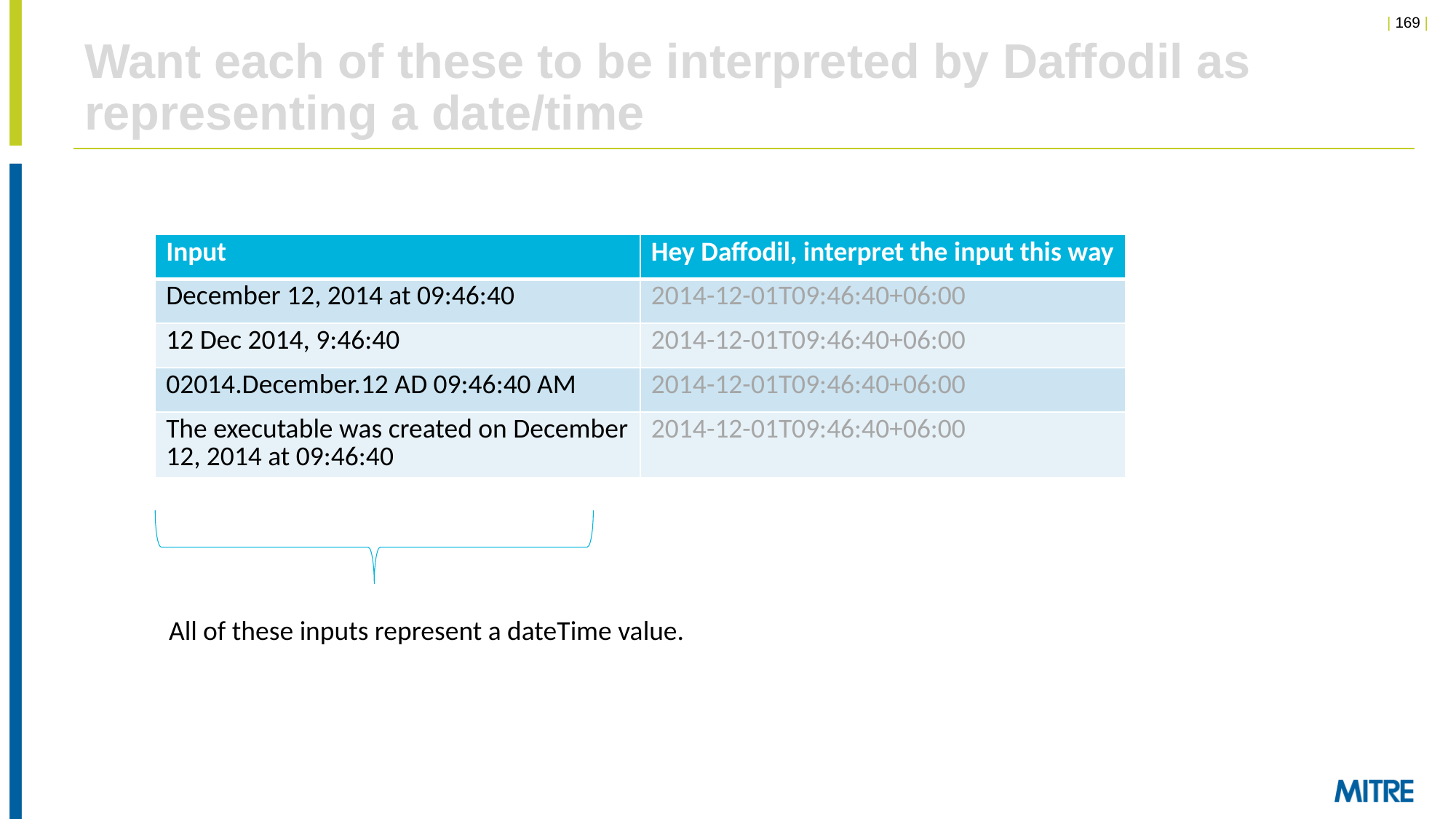

# Want each of these to be interpreted by Daffodil as representing a date/time
| Input | Hey Daffodil, interpret the input this way |
| --- | --- |
| December 12, 2014 at 09:46:40 | 2014-12-01T09:46:40+06:00 |
| 12 Dec 2014, 9:46:40 | 2014-12-01T09:46:40+06:00 |
| 02014.December.12 AD 09:46:40 AM | 2014-12-01T09:46:40+06:00 |
| The executable was created on December 12, 2014 at 09:46:40 | 2014-12-01T09:46:40+06:00 |

All of these inputs represent a dateTime value.